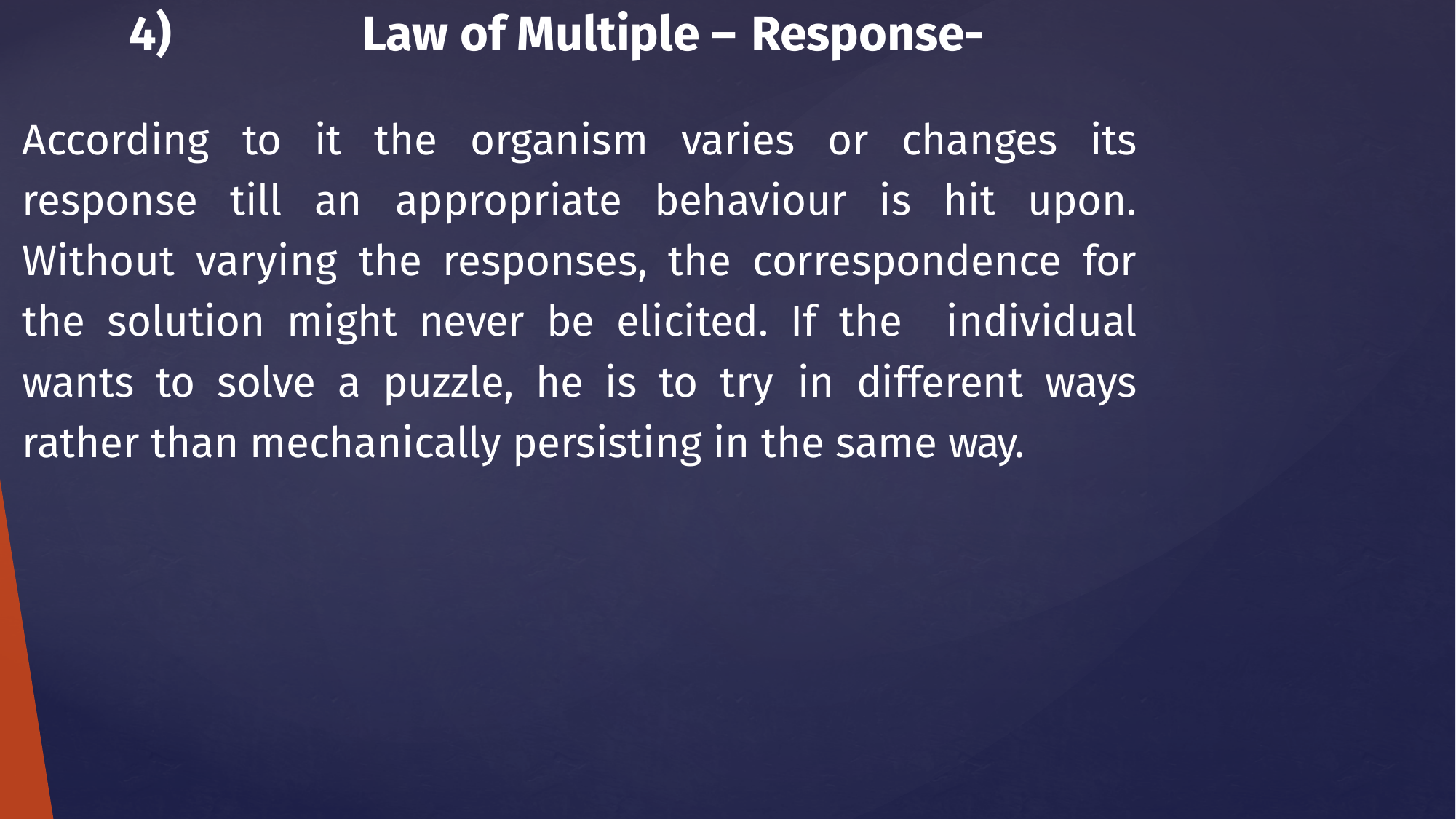

# 4)	Law of Multiple – Response-
According to it the organism varies or changes its response till an appropriate behaviour is hit upon. Without varying the responses, the correspondence for the solution might never be elicited. If the  individual wants to solve a puzzle, he is to try in different ways rather than mechanically persisting in the same way.